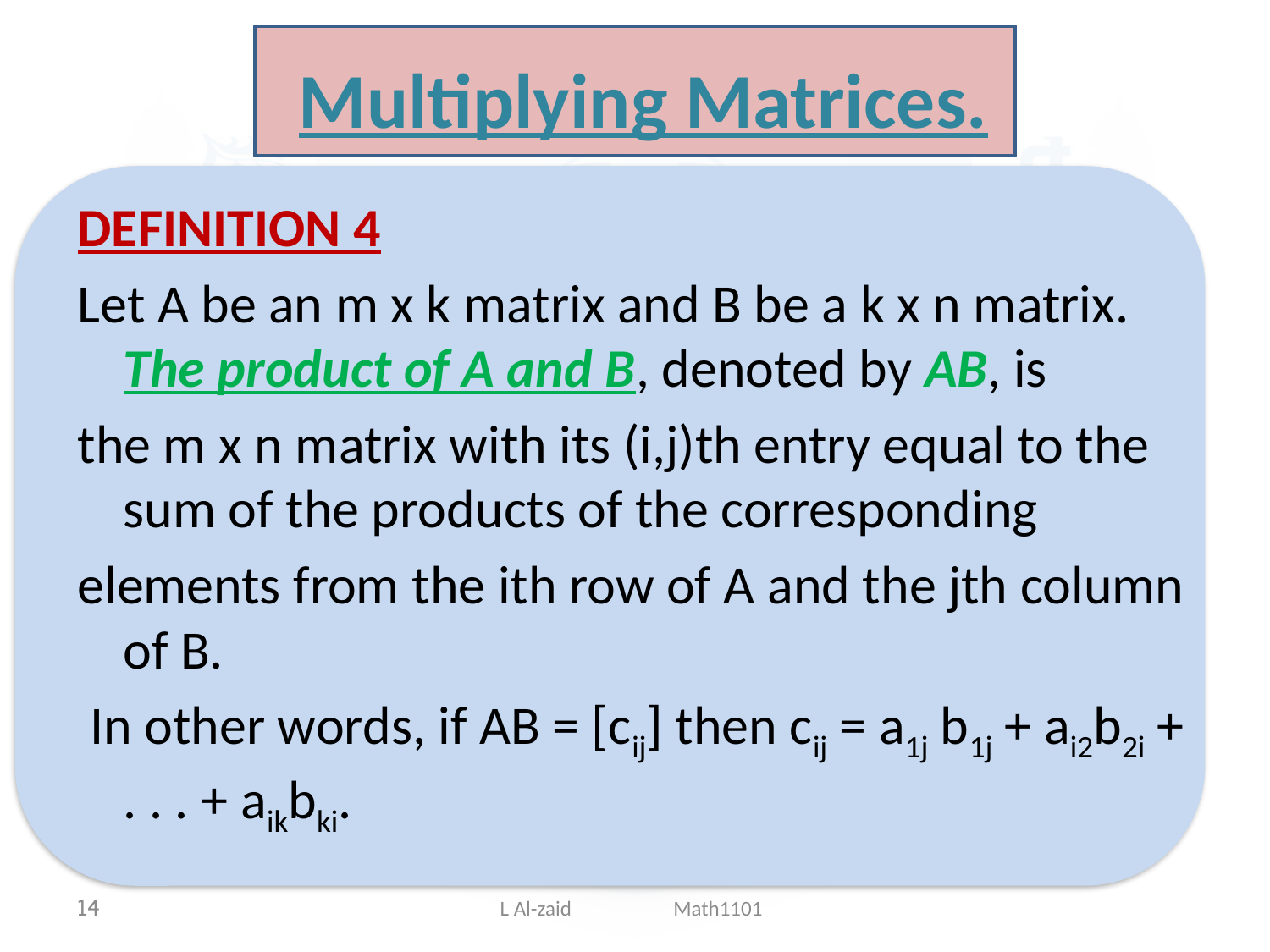

# Multiplying Matrices.

DEFINITION 4
Let A be an m x k matrix and B be a k x n matrix. The product of A and B, denoted by AB, is
the m x n matrix with its (i,j)th entry equal to the sum of the products of the corresponding
elements from the ith row of A and the jth column of B.
 In other words, if AB = [cij] then cij = a1j b1j + ai2b2i + . . . + aikbki.
14
 L Al-zaid                     Math1101